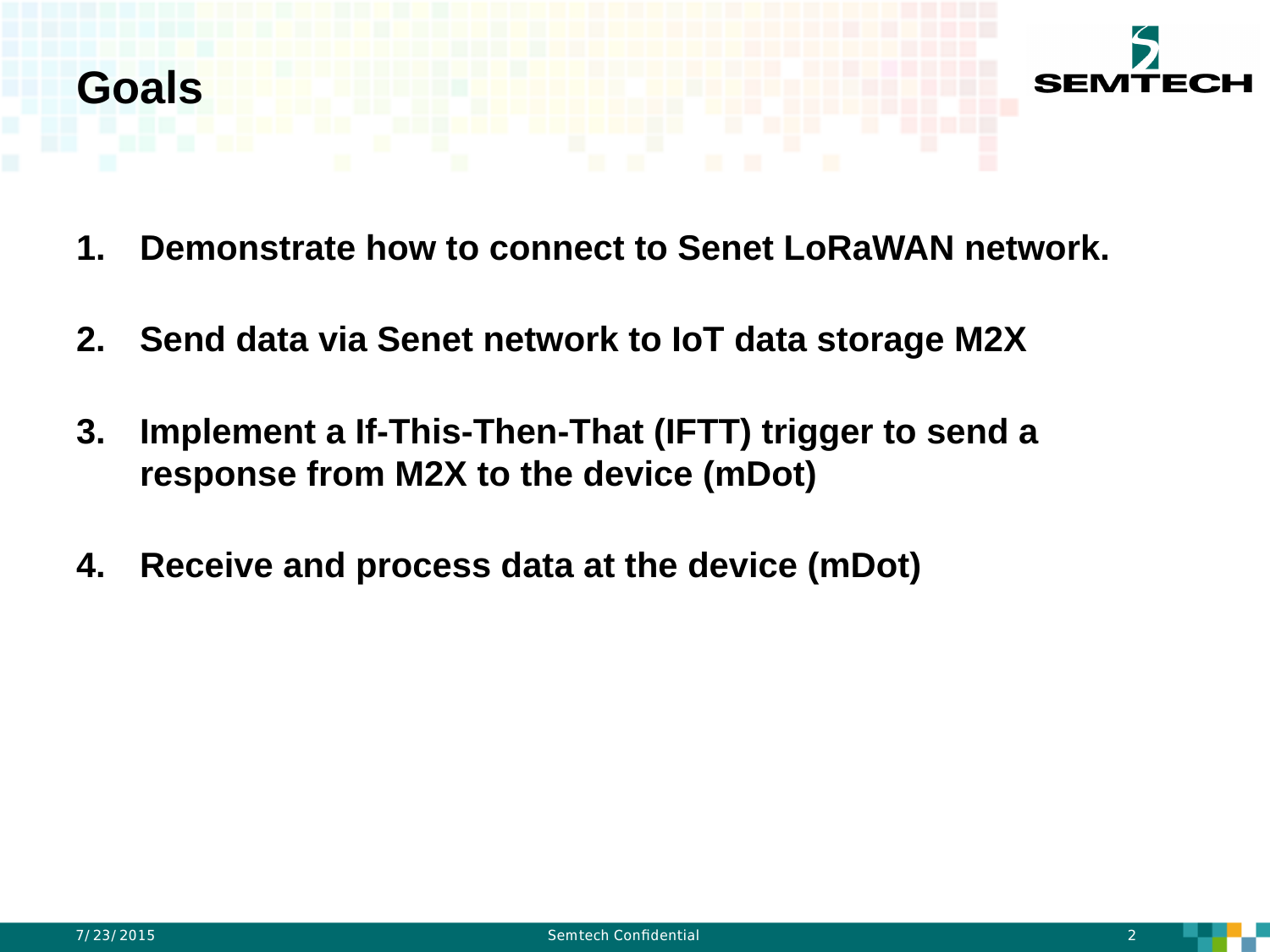

# Goals

Demonstrate how to connect to Senet LoRaWAN network.
Send data via Senet network to IoT data storage M2X
Implement a If-This-Then-That (IFTT) trigger to send a response from M2X to the device (mDot)
Receive and process data at the device (mDot)